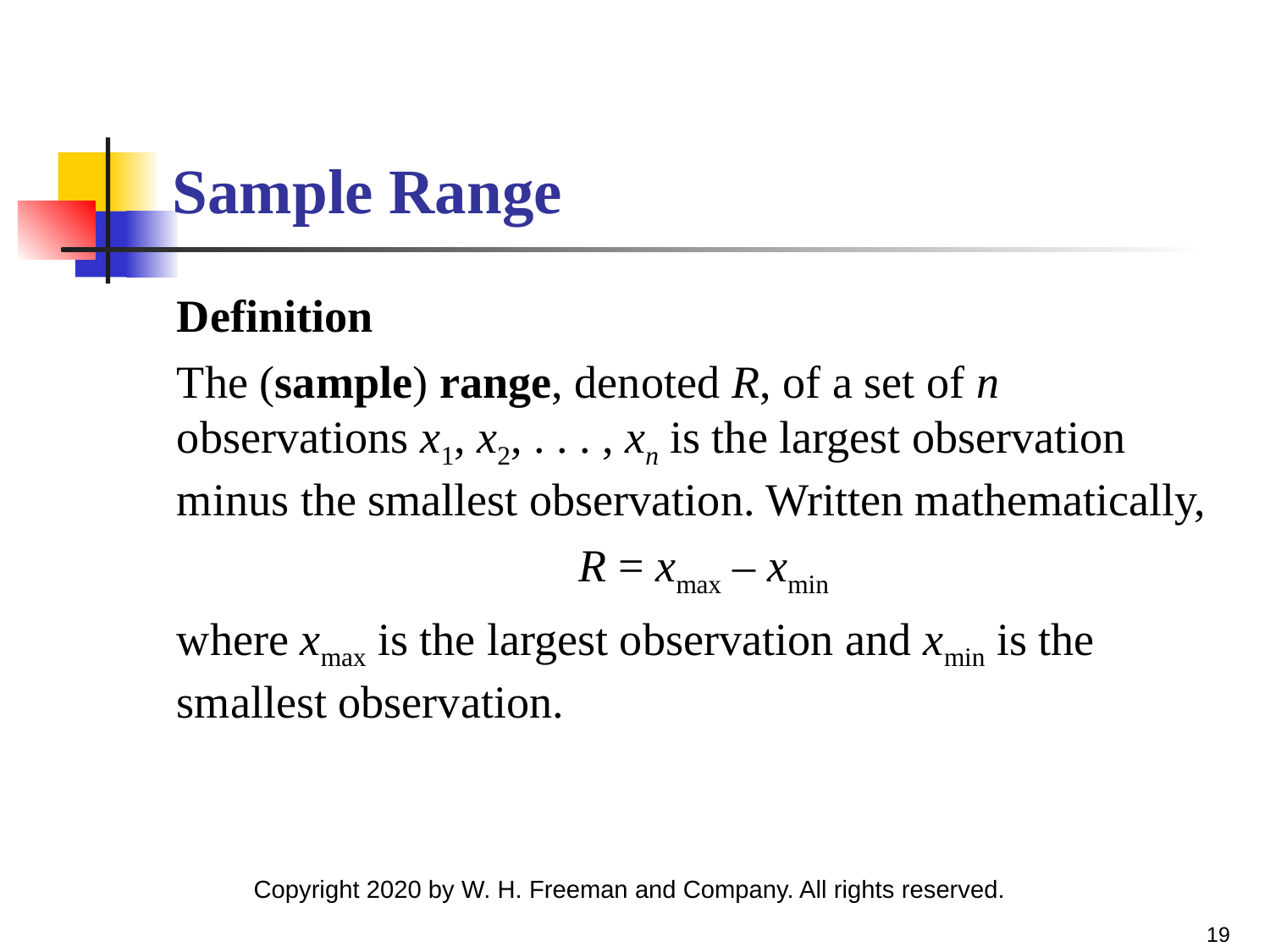

# Sample Range
Definition
The (sample) range, denoted R, of a set of n observations x1, x2, . . . , xn is the largest observation minus the smallest observation. Written mathematically,
R = xmax – xmin
where xmax is the largest observation and xmin is the smallest observation.